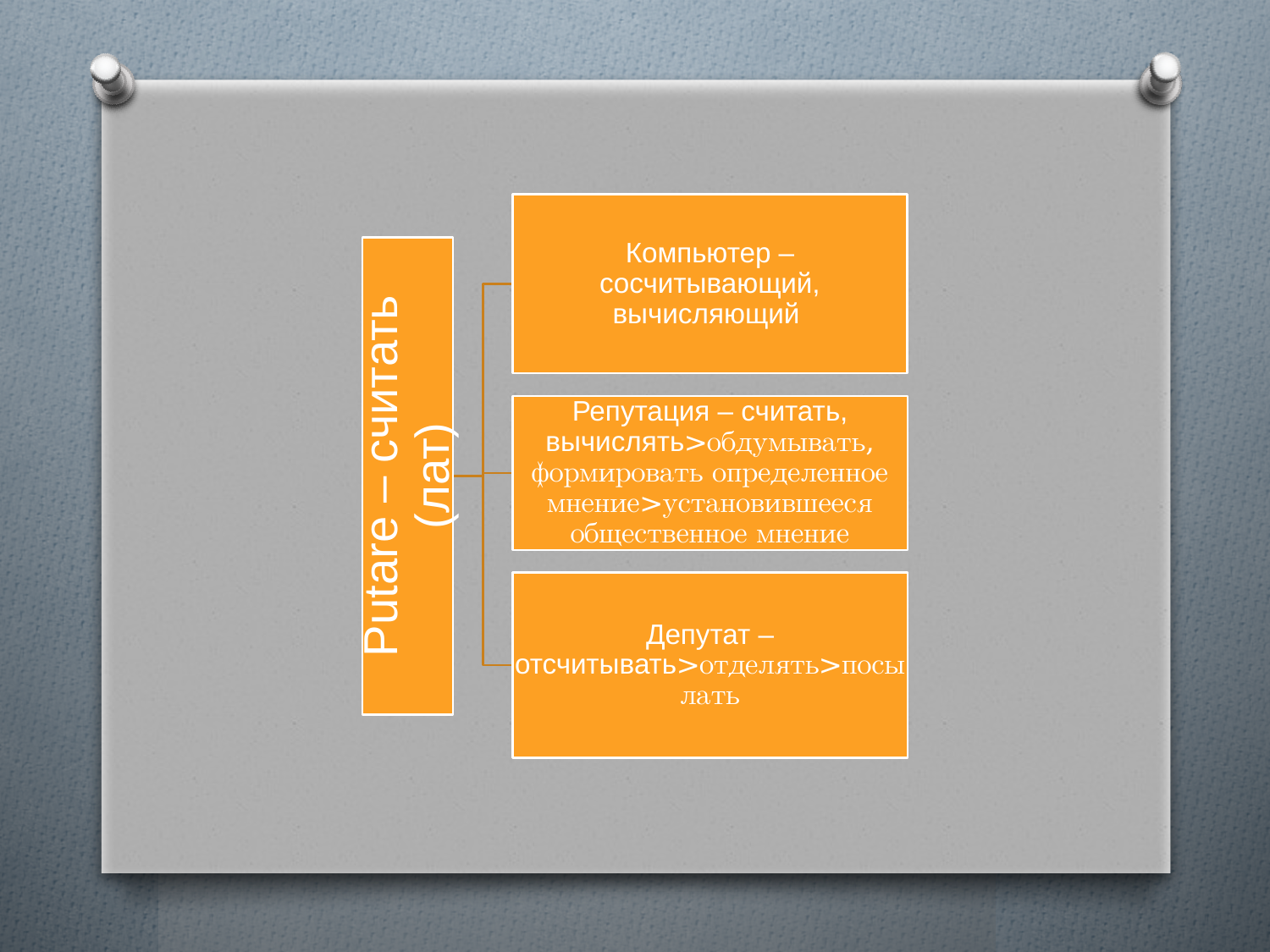

Putare – считать (лат)
Компьютер – сосчитывающий, вычисляющий
Репутация – считать, вычислять>обдумывать, формировать определенное мнение>установившееся общественное мнение
Депутат – отсчитывать>отделять>посылать